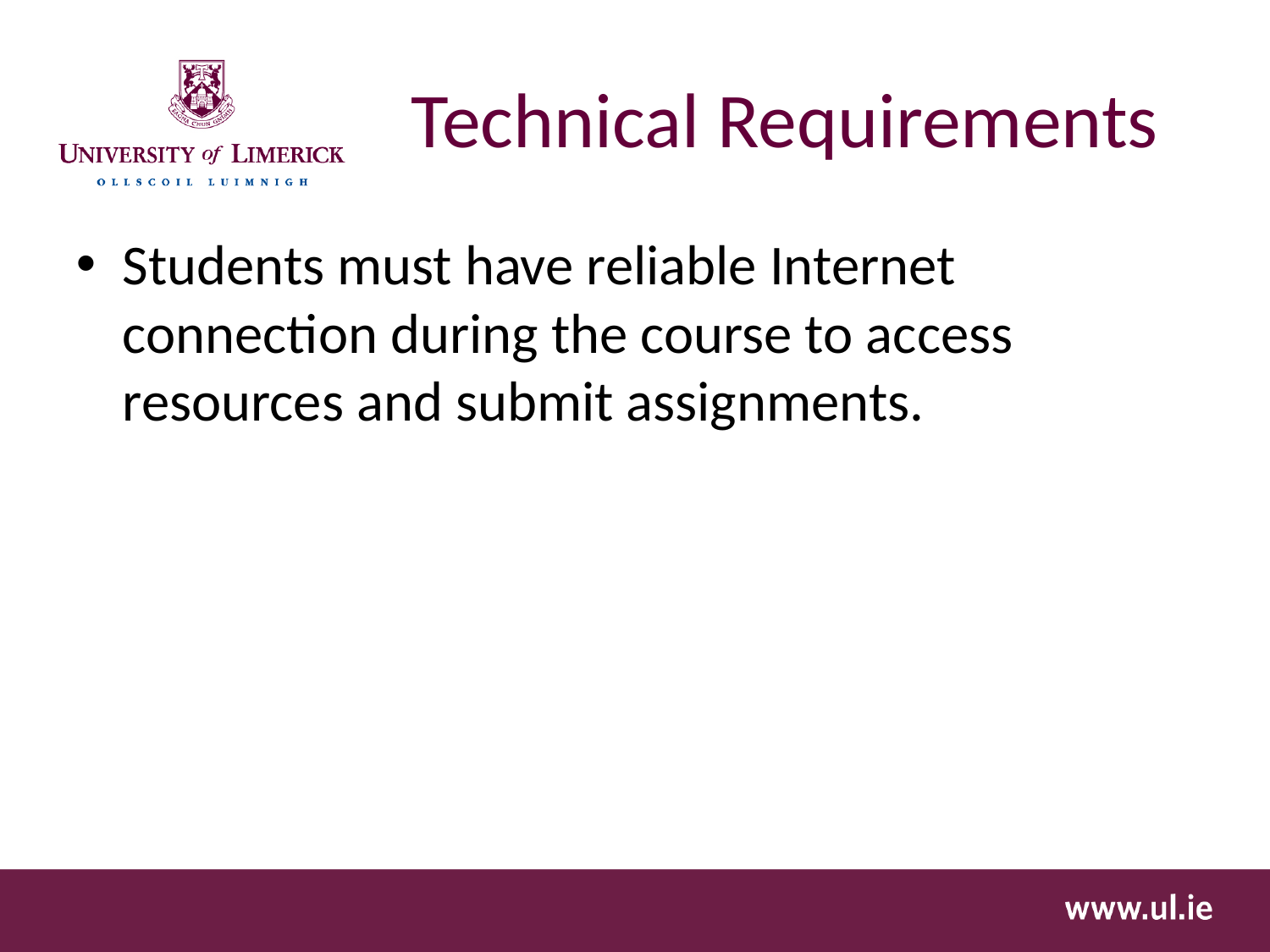

# Technical Requirements
Students must have reliable Internet connection during the course to access resources and submit assignments.